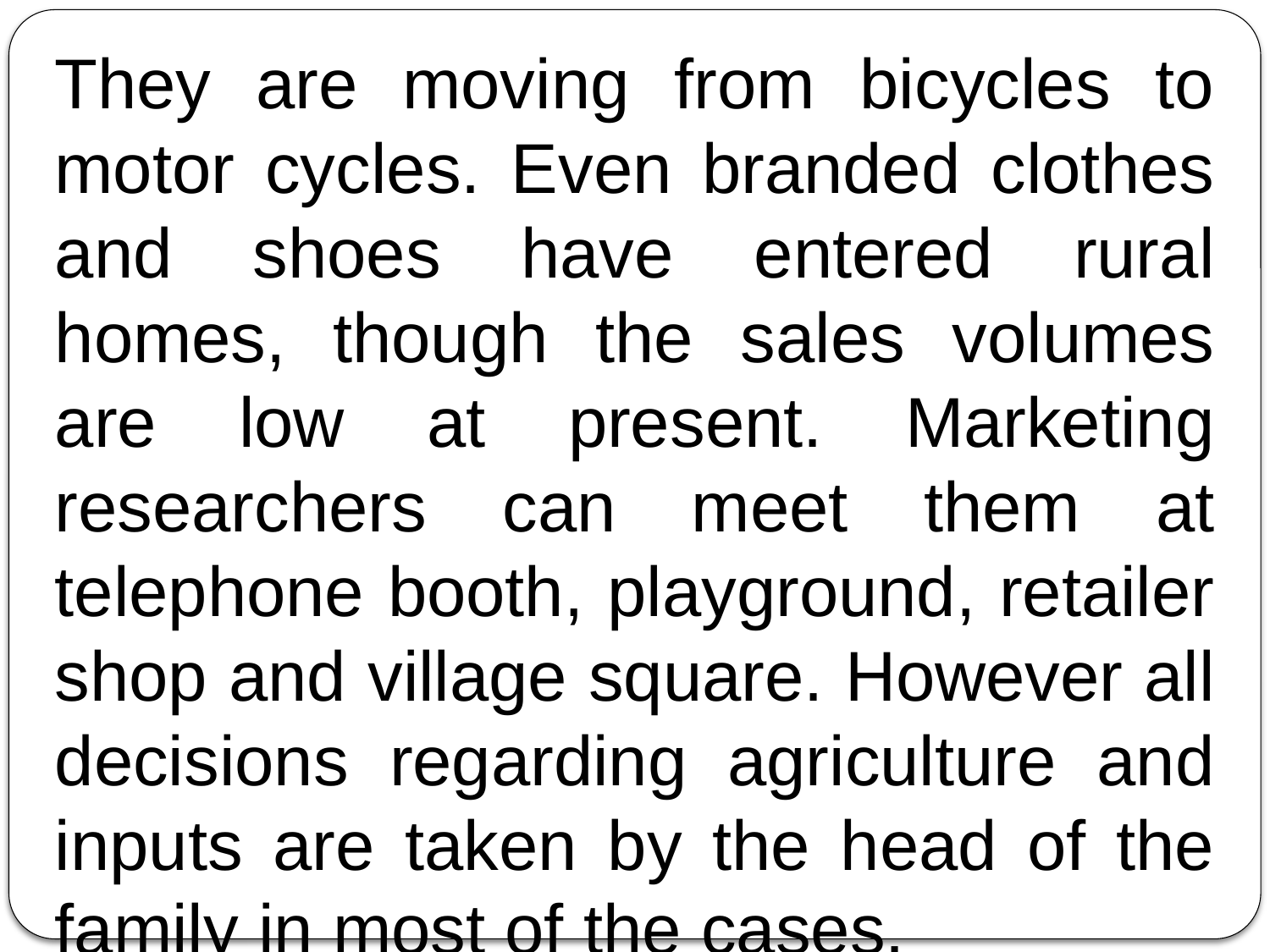

They are moving from bicycles to motor cycles. Even branded clothes and shoes have entered rural homes, though the sales volumes are low at present. Marketing researchers can meet them at telephone booth, playground, retailer shop and village square. However all decisions regarding agriculture and inputs are taken by the head of the family in most of the cases.